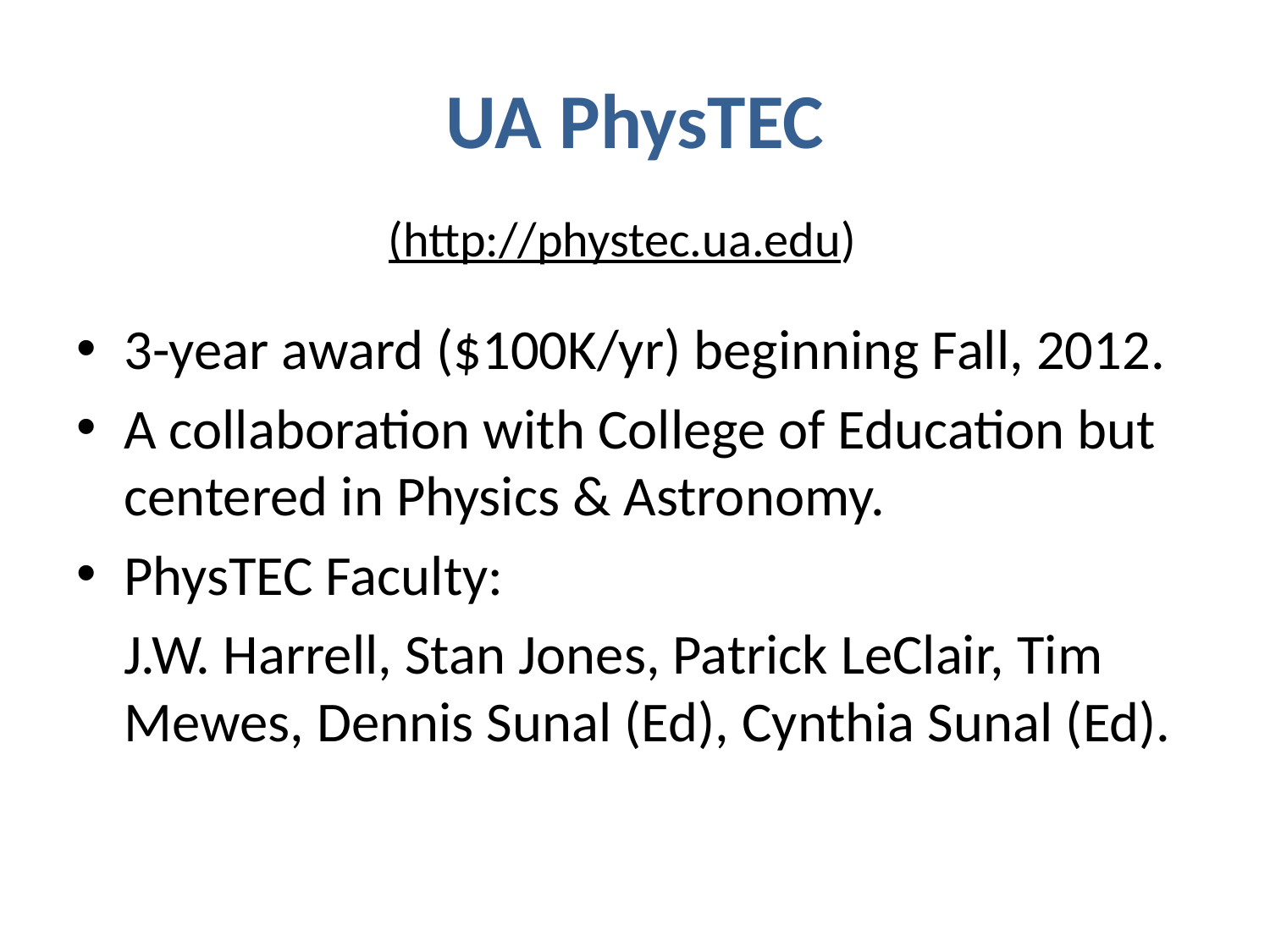

# UA PhysTEC
(http://phystec.ua.edu)
3-year award ($100K/yr) beginning Fall, 2012.
A collaboration with College of Education but centered in Physics & Astronomy.
PhysTEC Faculty:
	J.W. Harrell, Stan Jones, Patrick LeClair, Tim Mewes, Dennis Sunal (Ed), Cynthia Sunal (Ed).